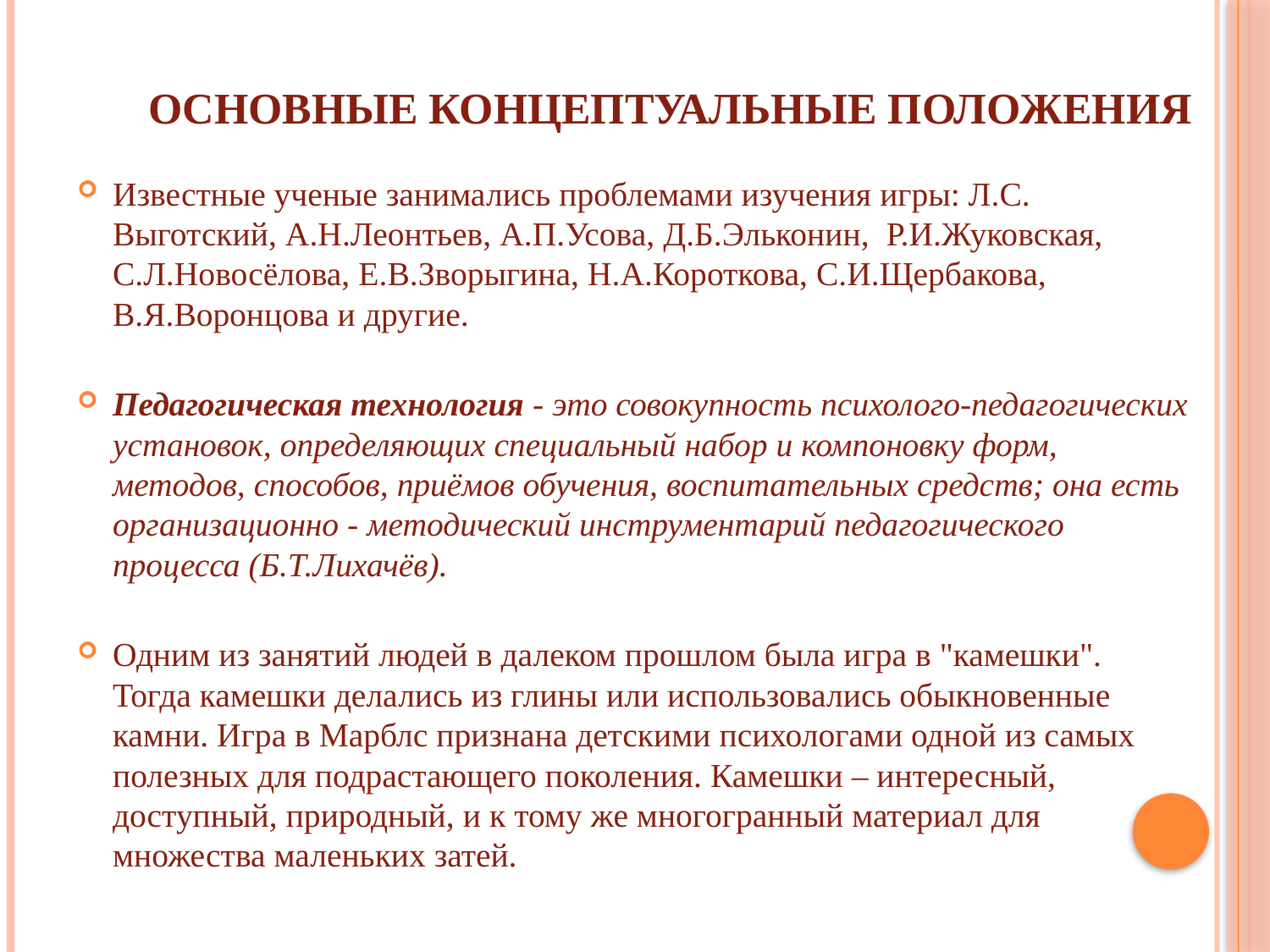

# Основные концептуальные положения
Известные ученые занимались проблемами изучения игры: Л.С. Выготский, А.Н.Леонтьев, А.П.Усова, Д.Б.Эльконин,  Р.И.Жуковская, С.Л.Новосёлова, Е.В.Зворыгина, Н.А.Короткова, С.И.Щербакова, В.Я.Воронцова и другие.

Педагогическая технология - это совокупность психолого-педагогических установок, определяющих специальный набор и компоновку форм, методов, способов, приёмов обучения, воспитательных средств; она есть организационно - методический инструментарий педагогического процесса (Б.Т.Лихачёв).

Одним из занятий людей в далеком прошлом была игра в "камешки". Тогда камешки делались из глины или использовались обыкновенные камни. Игра в Марблс признана детскими психологами одной из самых полезных для подрастающего поколения. Камешки – интересный, доступный, природный, и к тому же многогранный материал для множества маленьких затей.